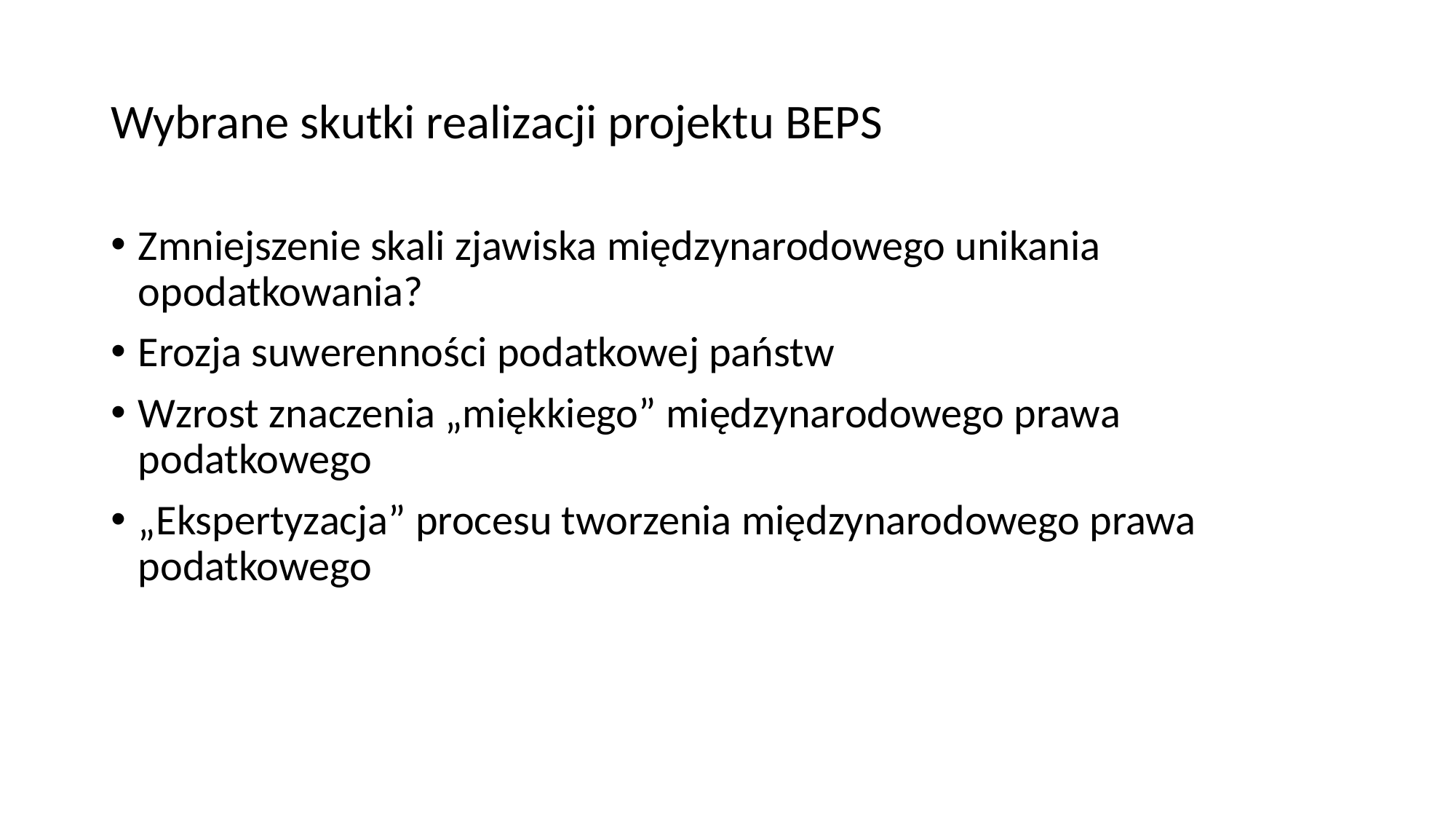

# Wybrane skutki realizacji projektu BEPS
Zmniejszenie skali zjawiska międzynarodowego unikania opodatkowania?
Erozja suwerenności podatkowej państw
Wzrost znaczenia „miękkiego” międzynarodowego prawa podatkowego
„Ekspertyzacja” procesu tworzenia międzynarodowego prawa podatkowego